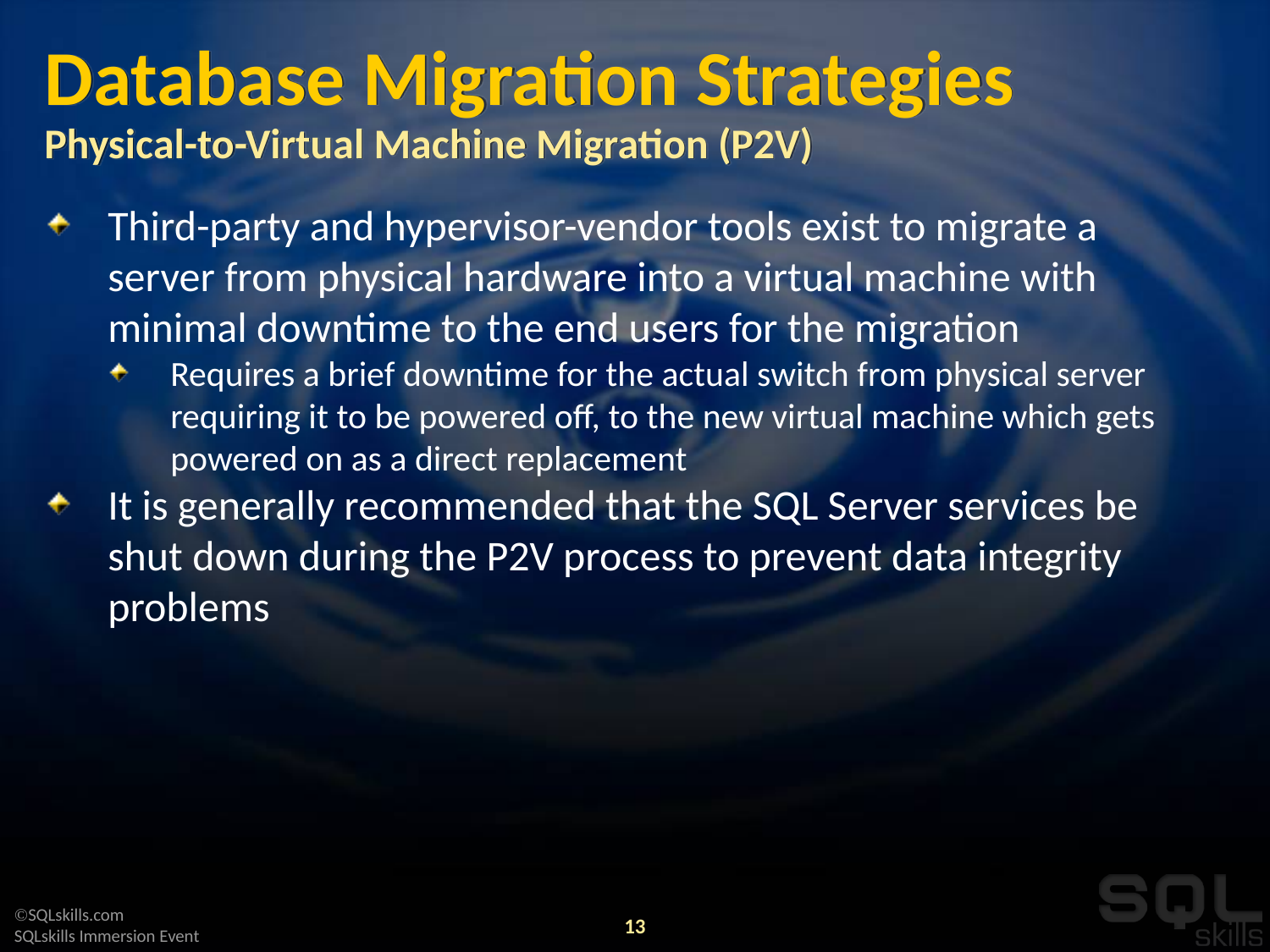

# Database Migration Strategies Physical-to-Virtual Machine Migration (P2V)
Third-party and hypervisor-vendor tools exist to migrate a server from physical hardware into a virtual machine with minimal downtime to the end users for the migration
Requires a brief downtime for the actual switch from physical server requiring it to be powered off, to the new virtual machine which gets powered on as a direct replacement
It is generally recommended that the SQL Server services be shut down during the P2V process to prevent data integrity problems
13